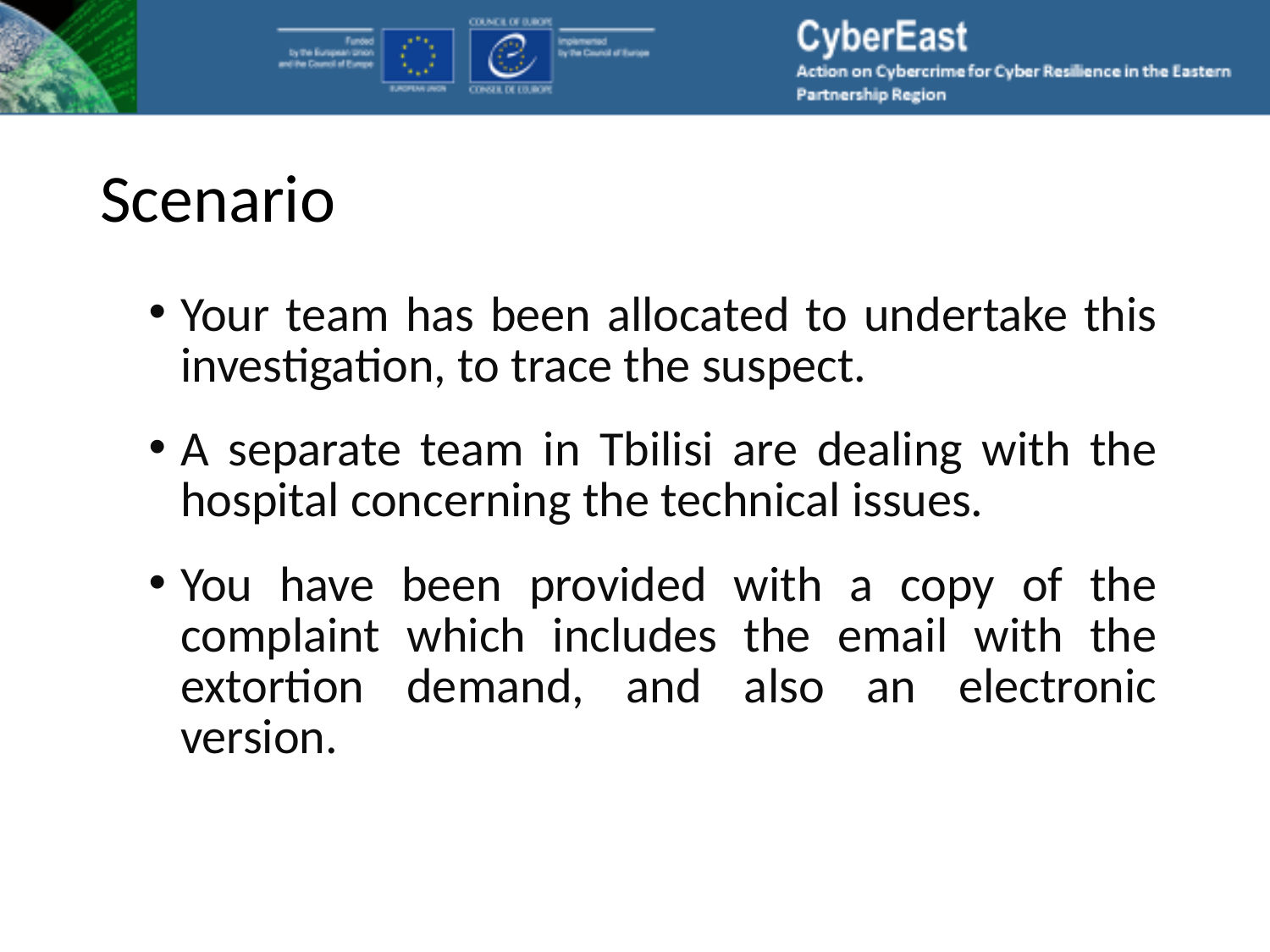

# Scenario
Your team has been allocated to undertake this investigation, to trace the suspect.
A separate team in Tbilisi are dealing with the hospital concerning the technical issues.
You have been provided with a copy of the complaint which includes the email with the extortion demand, and also an electronic version.